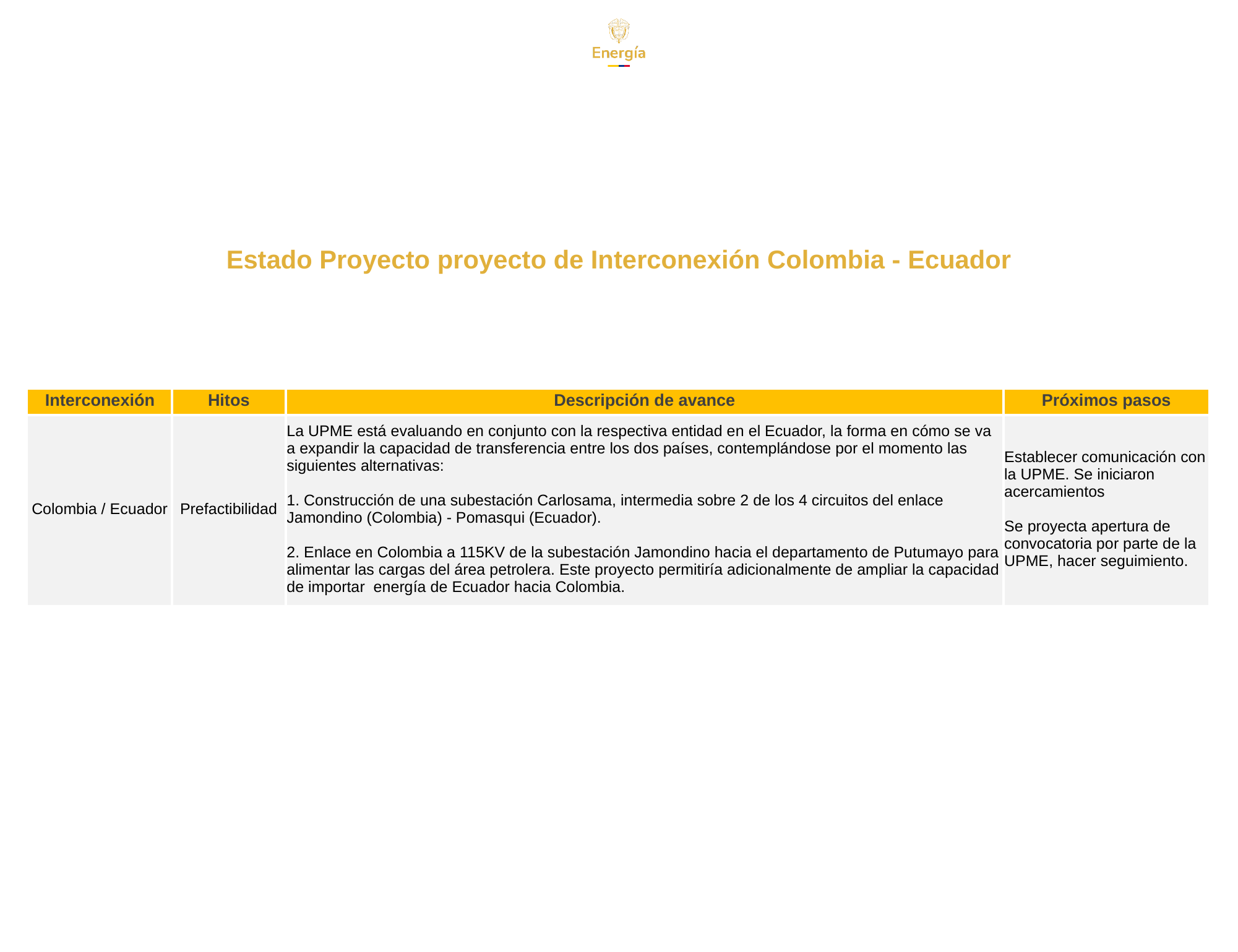

Estado Proyecto proyecto de Interconexión Colombia - Ecuador

| Interconexión | Hitos | Descripción de avance | Próximos pasos |
| --- | --- | --- | --- |
| Colombia / Ecuador | Prefactibilidad | La UPME está evaluando en conjunto con la respectiva entidad en el Ecuador, la forma en cómo se va a expandir la capacidad de transferencia entre los dos países, contemplándose por el momento las siguientes alternativas: 1. Construcción de una subestación Carlosama, intermedia sobre 2 de los 4 circuitos del enlace Jamondino (Colombia) - Pomasqui (Ecuador). 2. Enlace en Colombia a 115KV de la subestación Jamondino hacia el departamento de Putumayo para alimentar las cargas del área petrolera. Este proyecto permitiría adicionalmente de ampliar la capacidad de importar  energía de Ecuador hacia Colombia. | Establecer comunicación con la UPME. Se iniciaron acercamientos Se proyecta apertura de convocatoria por parte de la UPME, hacer seguimiento. |